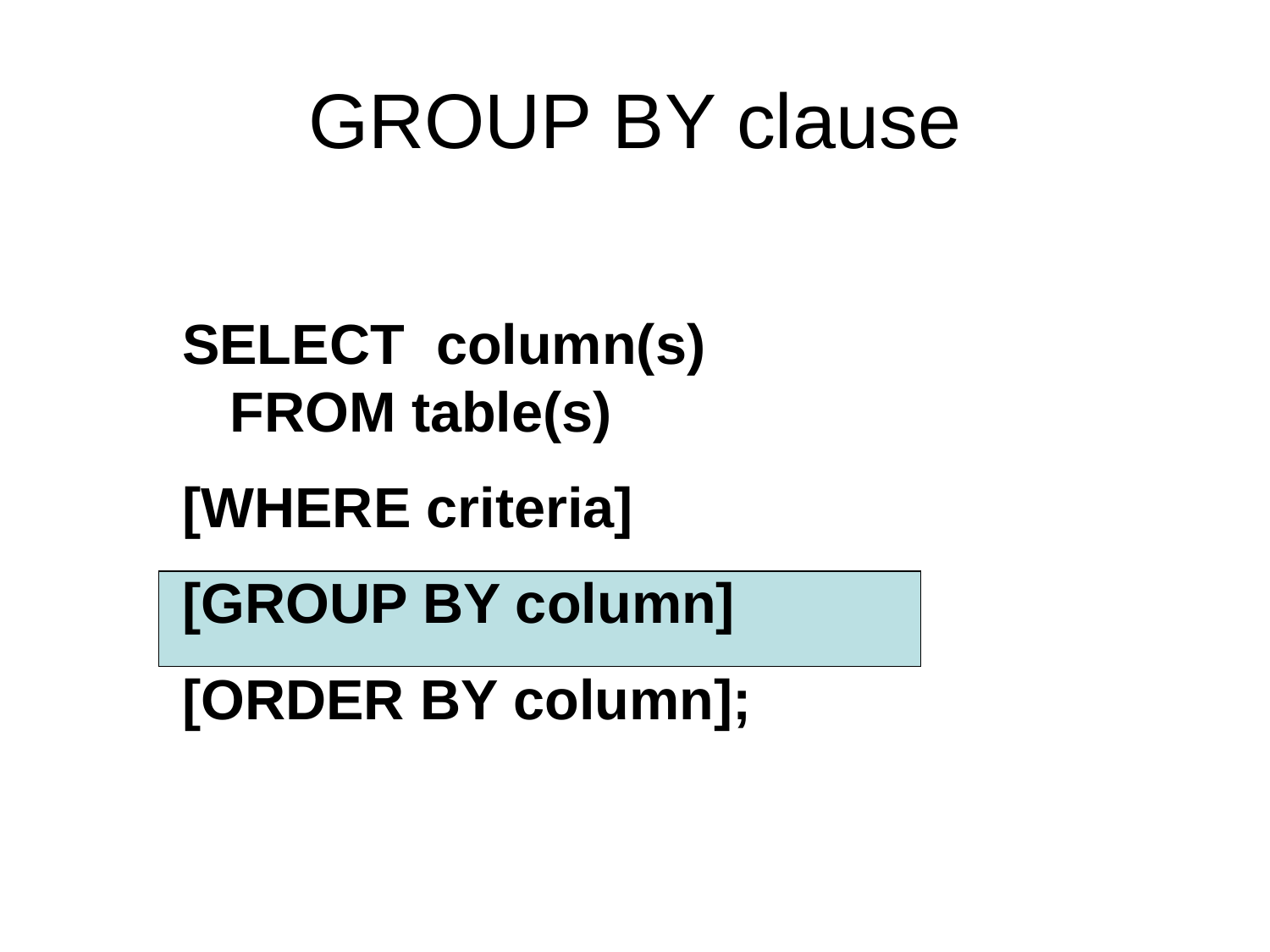

# GROUP BY clause
SELECT  column(s)
FROM table(s)
[WHERE criteria]
[GROUP BY column]
[ORDER BY column];